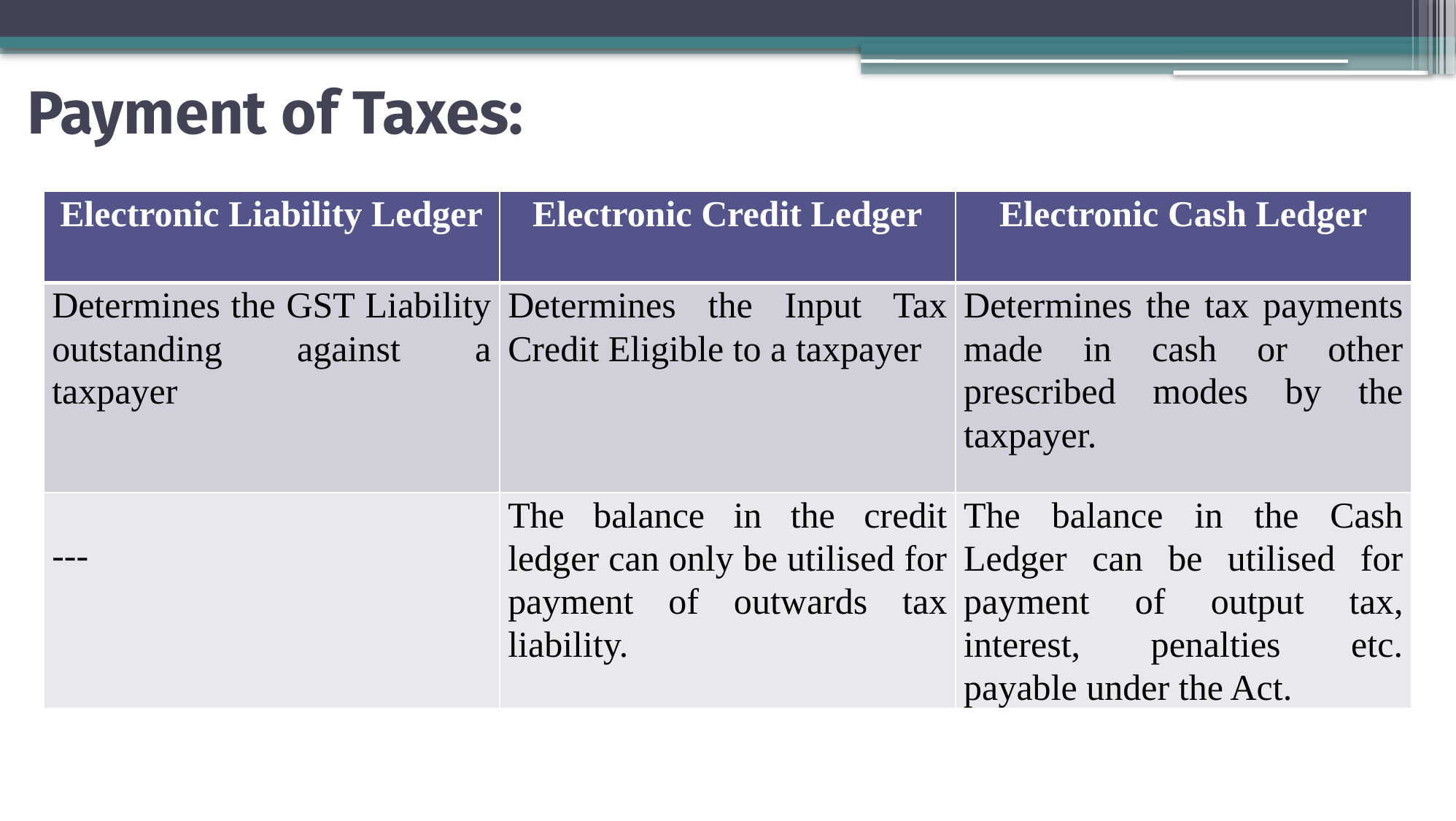

# Payment of Taxes:
| Electronic Liability Ledger | Electronic Credit Ledger | Electronic Cash Ledger |
| --- | --- | --- |
| Determines the GST Liability outstanding against a taxpayer | Determines the Input Tax Credit Eligible to a taxpayer | Determines the tax payments made in cash or other prescribed modes by the taxpayer. |
| --- | The balance in the credit ledger can only be utilised for payment of outwards tax liability. | The balance in the Cash Ledger can be utilised for payment of output tax, interest, penalties etc. payable under the Act. |